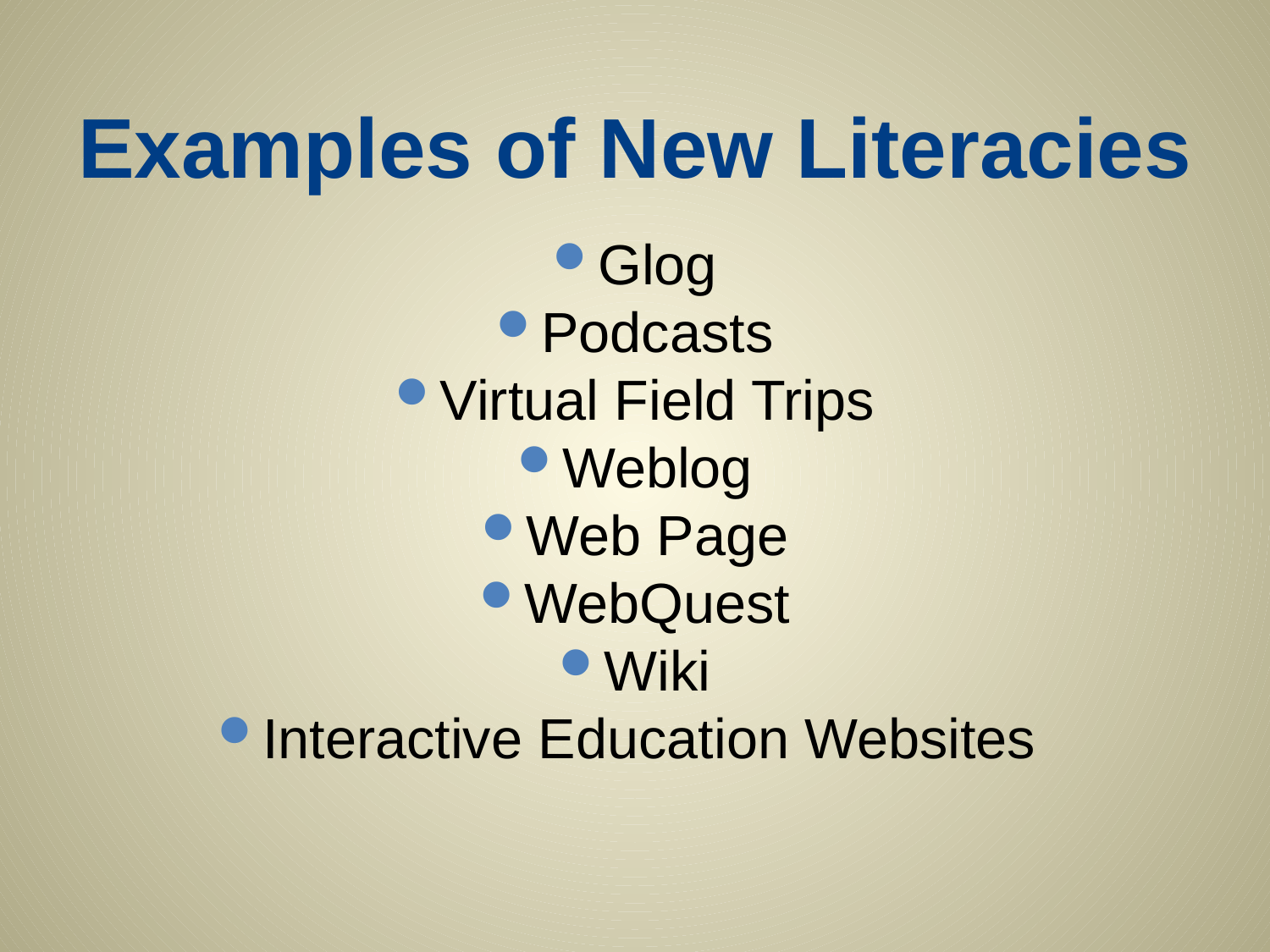

# Examples of New Literacies
Glog
Podcasts
Virtual Field Trips
Weblog
Web Page
WebQuest
Wiki
Interactive Education Websites